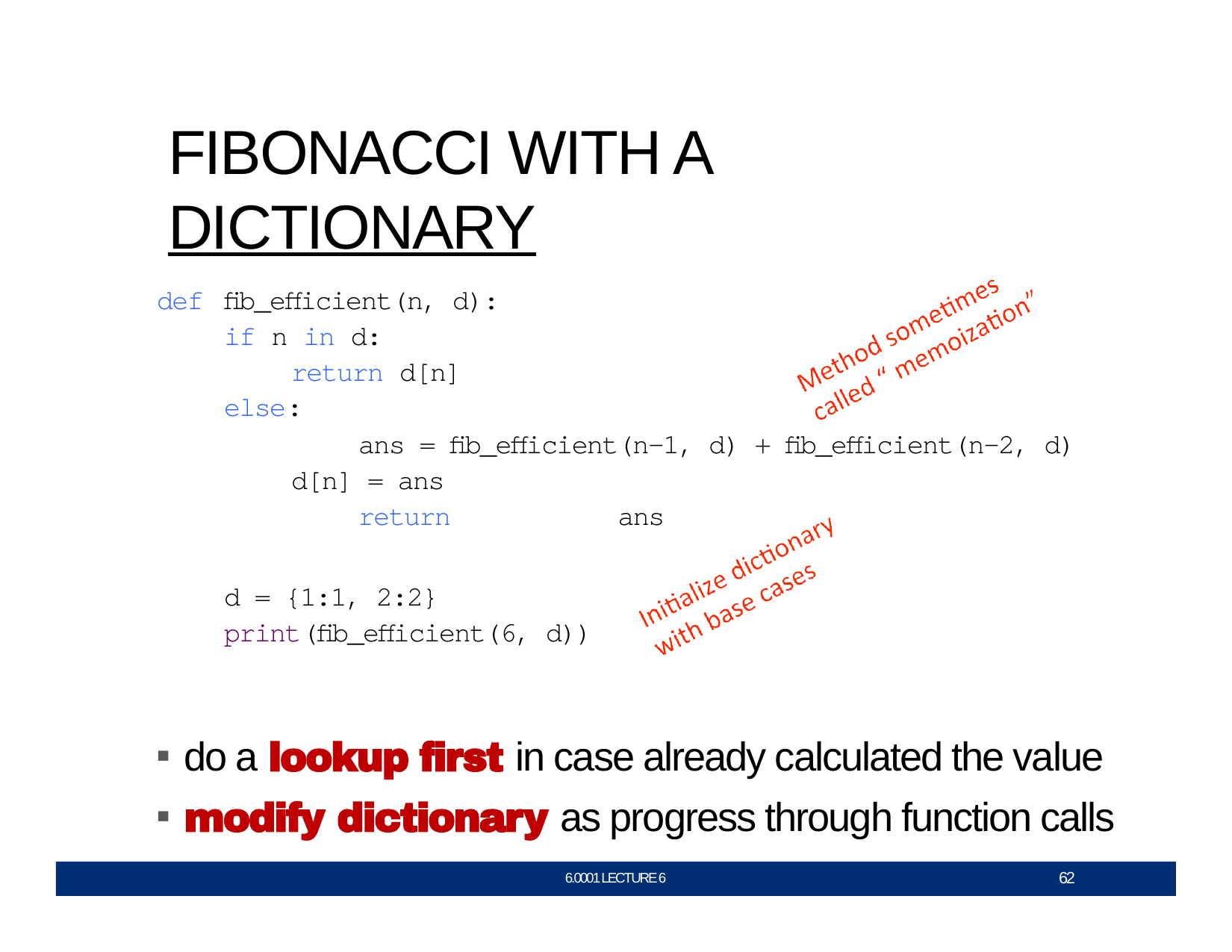

# FIBONACCI WITH A  DICTIONARY
def	fib_efficient(n, d):  if n in d:
return d[n]  else:
ans = fib_efficient(n-1, d) + fib_efficient(n-2, d)  d[n] = ans
return	ans

d = {1:1, 2:2}
print(fib_efficient(6, d))

do a lookup ﬁrst in case already calculated the value
modify dictionary as progress through function calls

62
6.0001 LECTURE 6